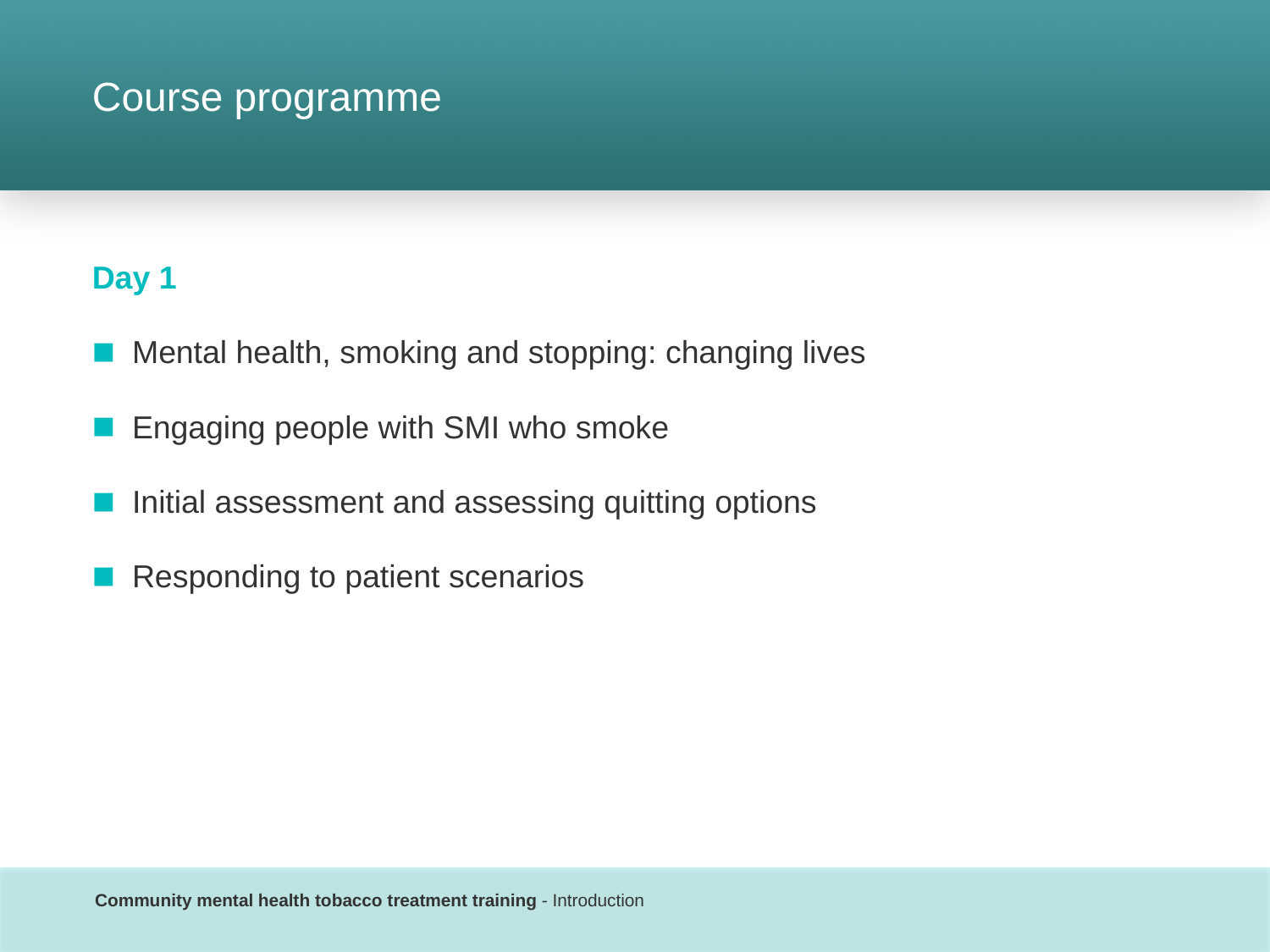

# Course programme
Day 1
Mental health, smoking and stopping: changing lives
Engaging people with SMI who smoke
Initial assessment and assessing quitting options
Responding to patient scenarios

Community mental health tobacco treatment training - Introduction